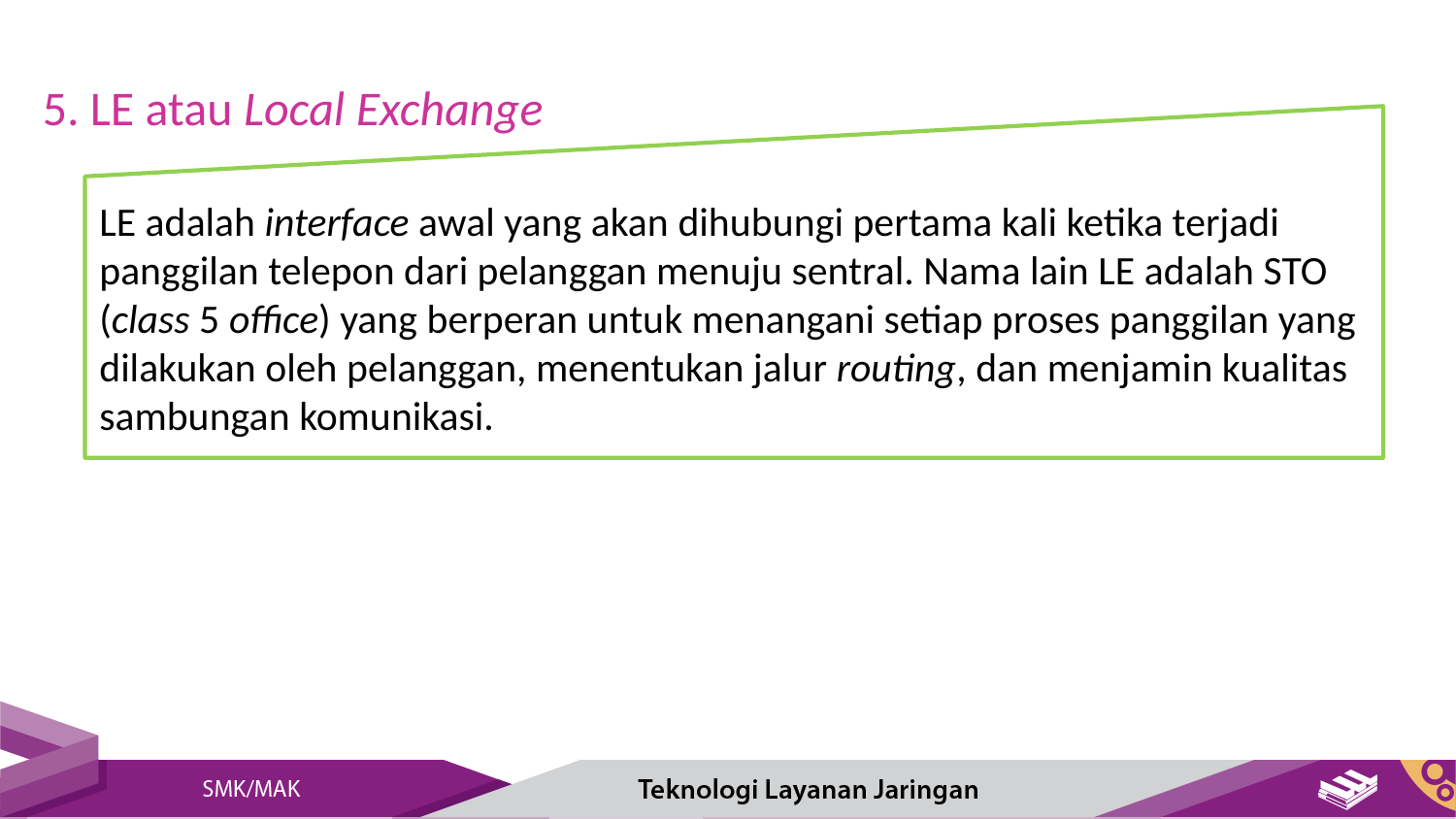

5. LE atau Local Exchange
LE adalah interface awal yang akan dihubungi pertama kali ketika terjadi panggilan telepon dari pelanggan menuju sentral. Nama lain LE adalah STO (class 5 office) yang berperan untuk menangani setiap proses panggilan yang dilakukan oleh pelanggan, menentukan jalur routing, dan menjamin kualitas sambungan komunikasi.